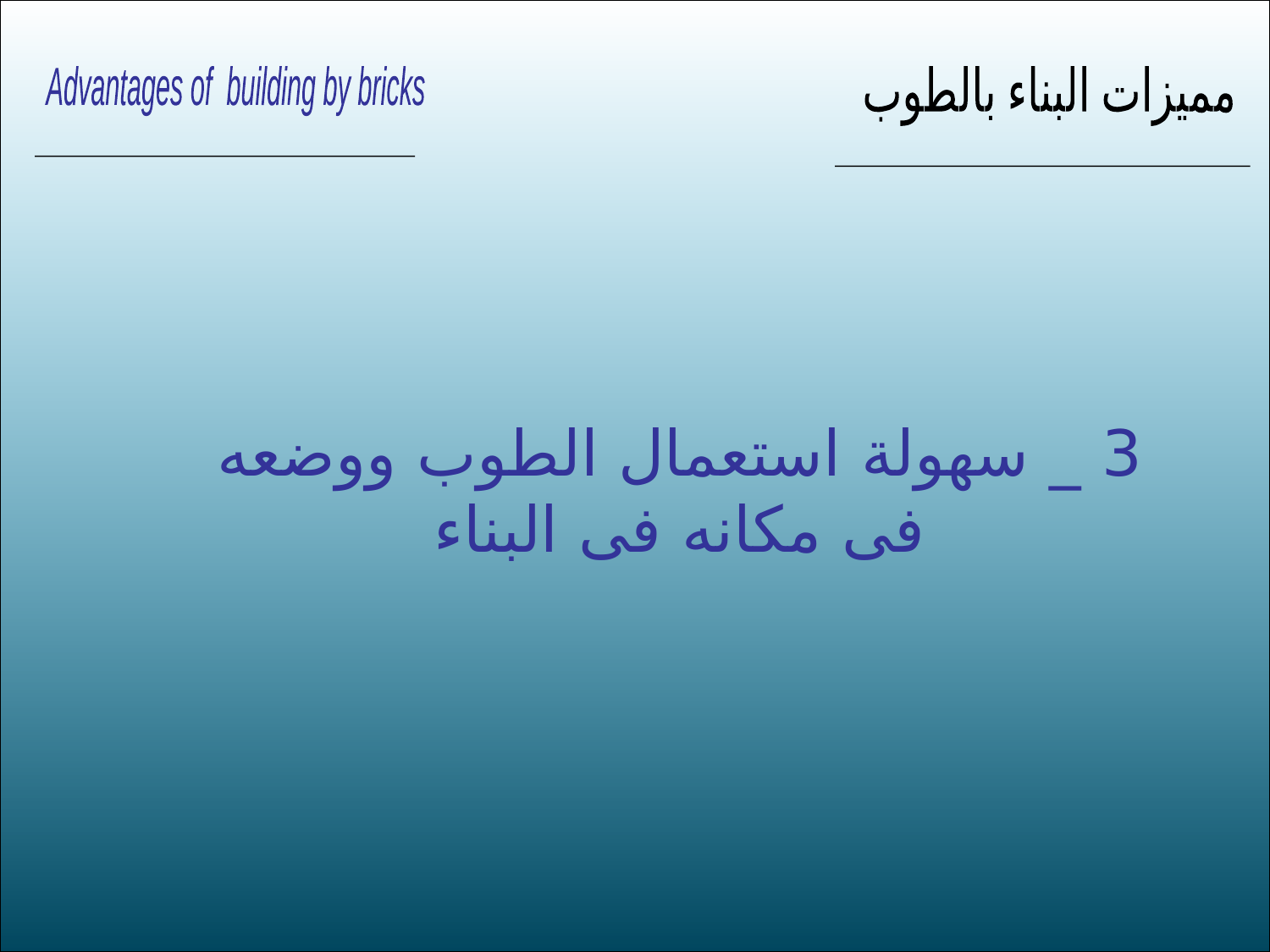

Advantages of  building by bricks
مميزات البناء بالطوب

3 _ سهولة استعمال الطوب ووضعه فى مكانه فى البناء